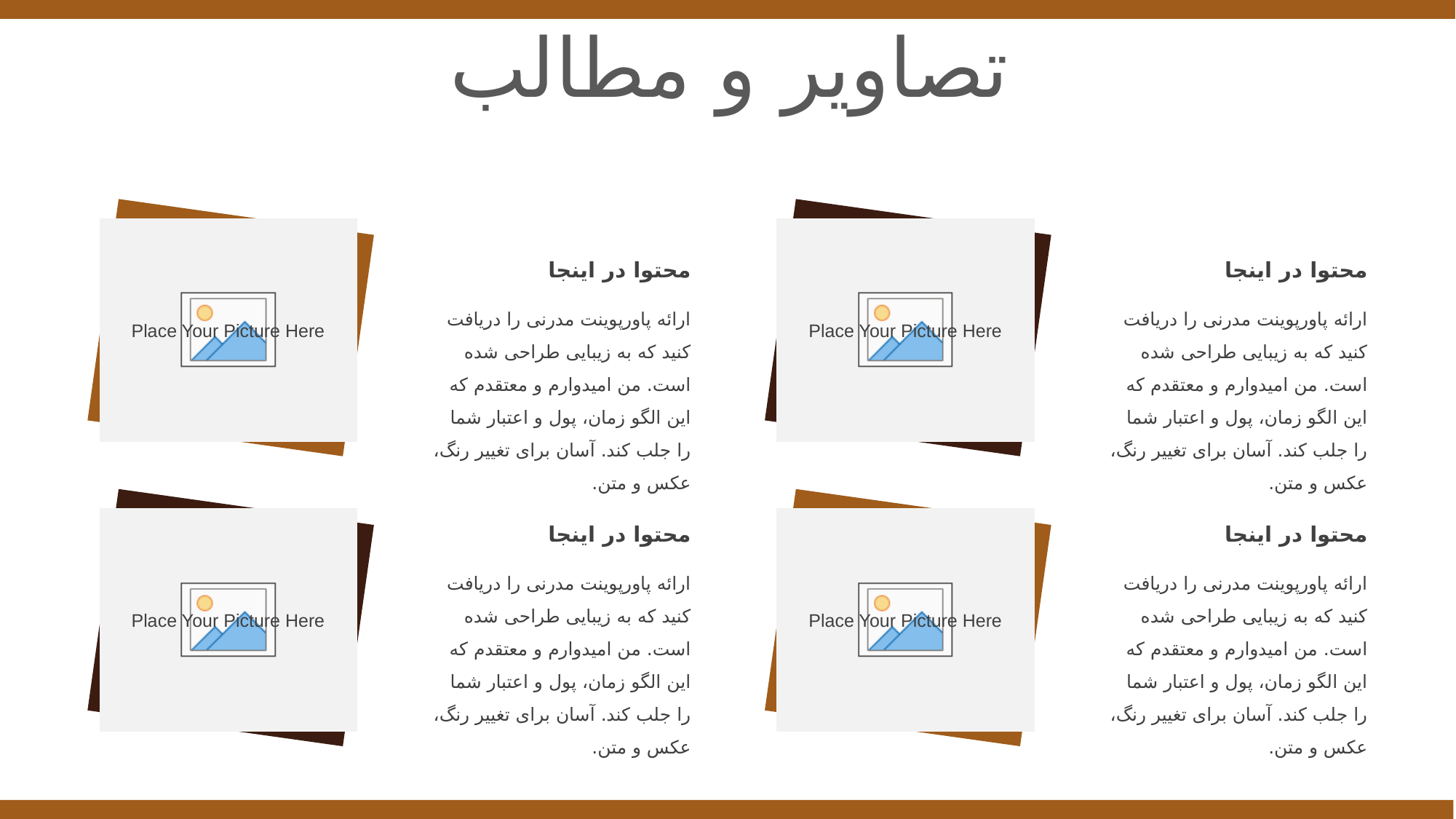

تصاویر و مطالب

محتوا در اینجا
ارائه پاورپوینت مدرنی را دریافت کنید که به زیبایی طراحی شده است. من امیدوارم و معتقدم که این الگو زمان، پول و اعتبار شما را جلب کند. آسان برای تغییر رنگ، عکس و متن.
محتوا در اینجا
ارائه پاورپوینت مدرنی را دریافت کنید که به زیبایی طراحی شده است. من امیدوارم و معتقدم که این الگو زمان، پول و اعتبار شما را جلب کند. آسان برای تغییر رنگ، عکس و متن.

محتوا در اینجا
ارائه پاورپوینت مدرنی را دریافت کنید که به زیبایی طراحی شده است. من امیدوارم و معتقدم که این الگو زمان، پول و اعتبار شما را جلب کند. آسان برای تغییر رنگ، عکس و متن.
محتوا در اینجا
ارائه پاورپوینت مدرنی را دریافت کنید که به زیبایی طراحی شده است. من امیدوارم و معتقدم که این الگو زمان، پول و اعتبار شما را جلب کند. آسان برای تغییر رنگ، عکس و متن.